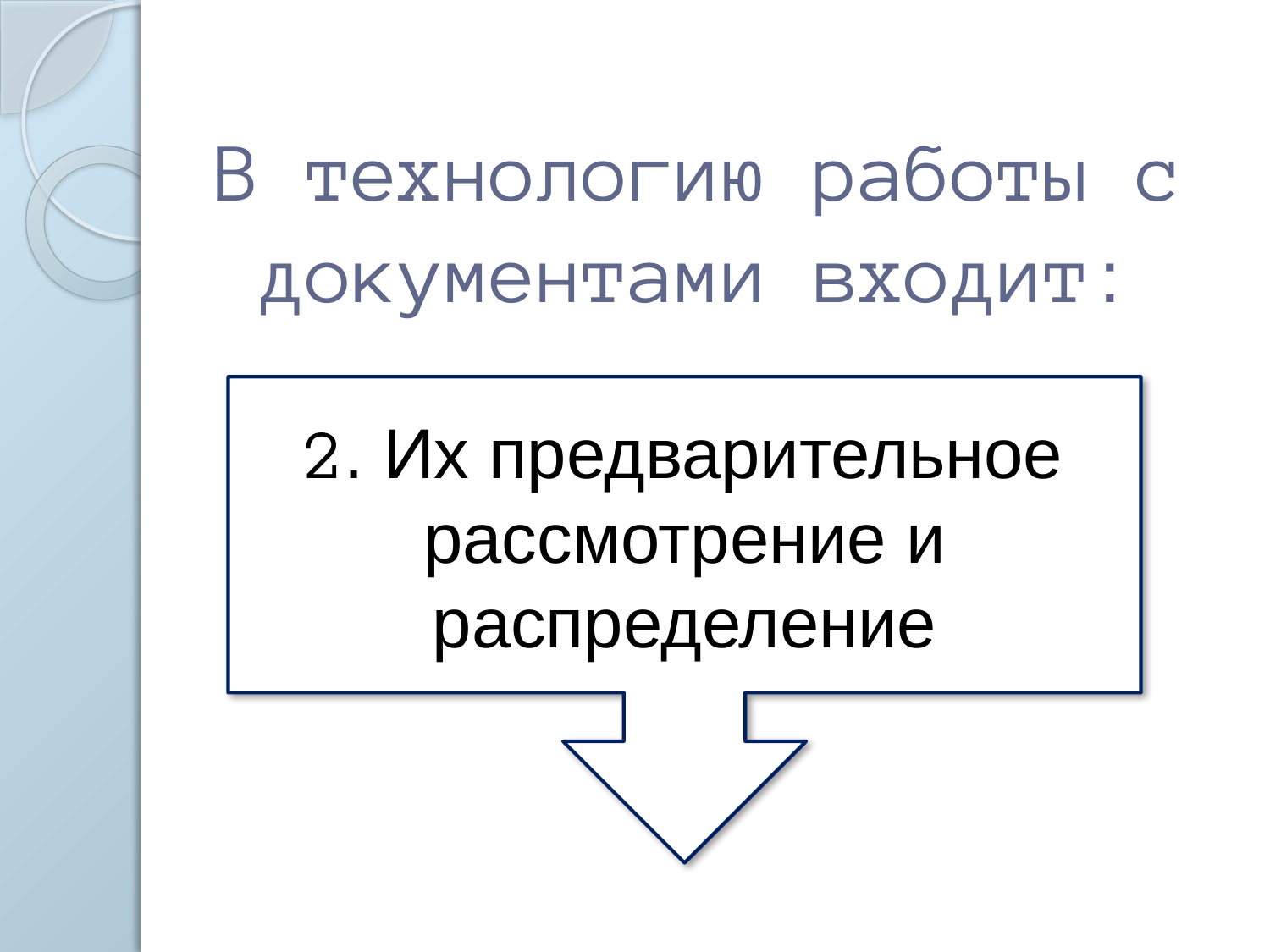

# В технологию работы с документами входит:
2. Их предварительное рассмотрение и распределение